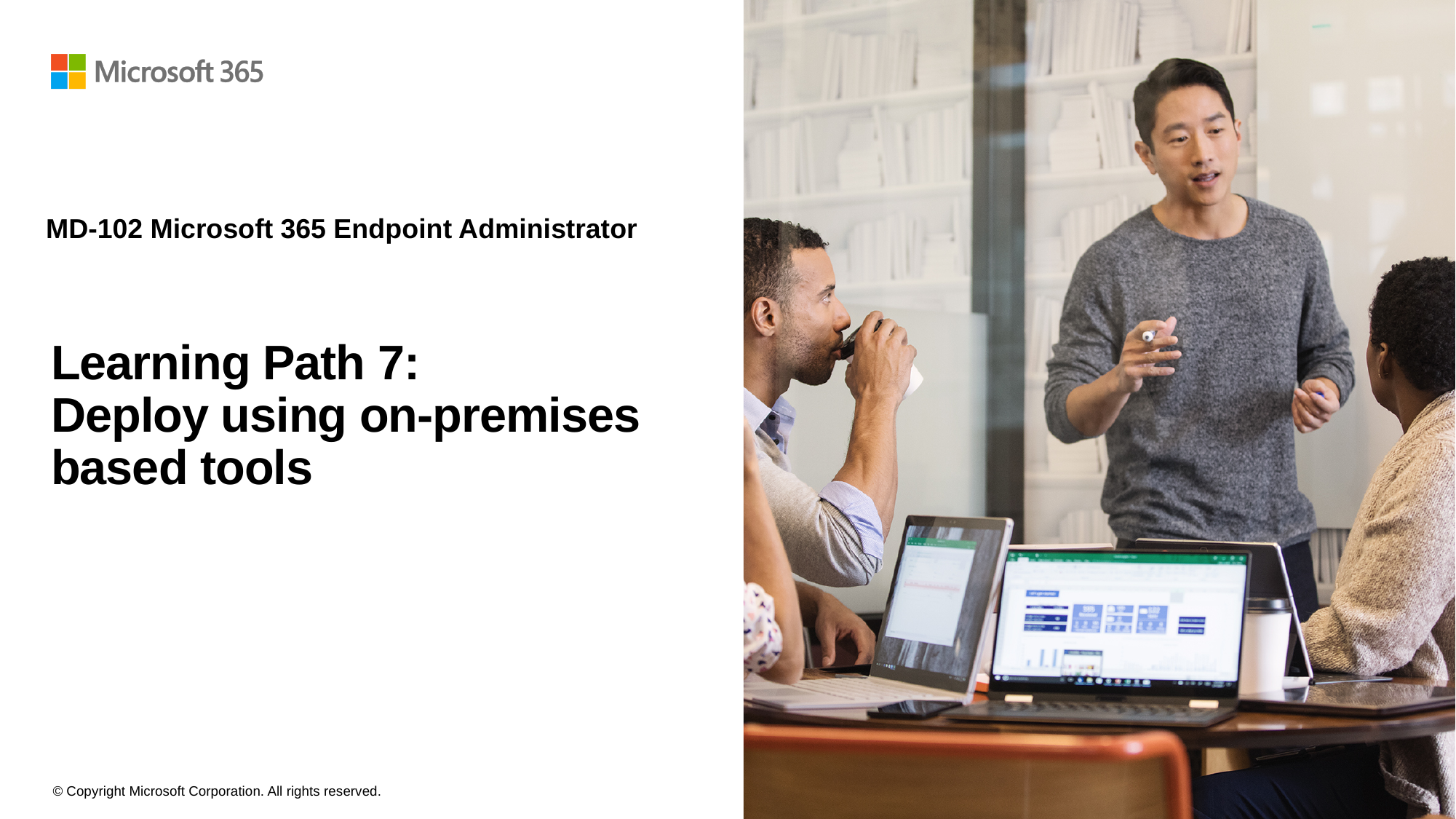

MD-102 Microsoft 365 Endpoint Administrator
# Learning Path 7: Deploy using on-premises based tools